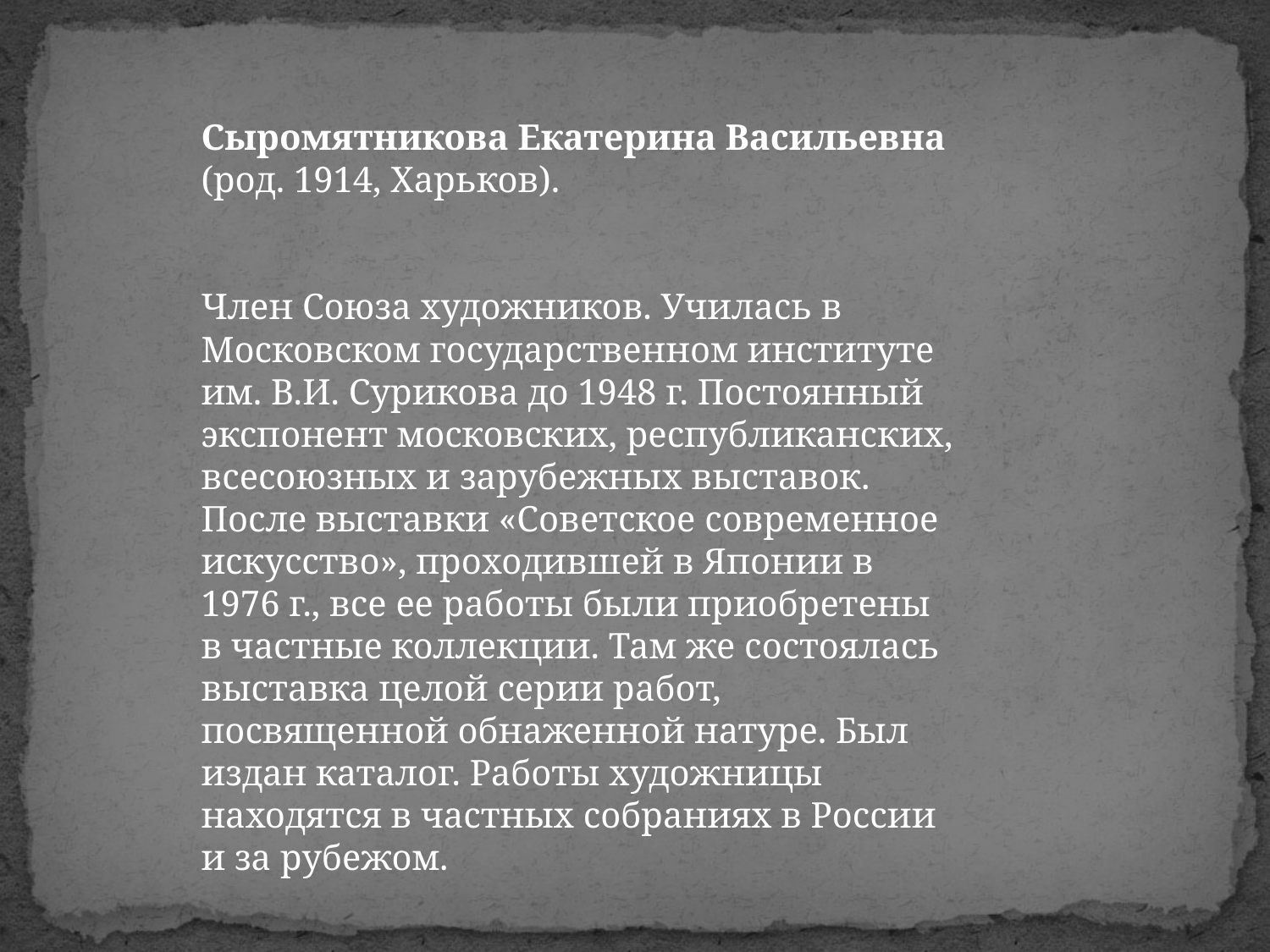

Сыромятникова Екатерина Васильевна (род. 1914, Харьков).

Член Союза художников. Училась в Московском государственном институте им. В.И. Сурикова до 1948 г. Постоянный экспонент московских, республиканских, всесоюзных и зарубежных выставок. После выставки «Советское современное искусство», проходившей в Японии в 1976 г., все ее работы были приобретены в частные коллекции. Там же состоялась выставка целой серии работ, посвященной обнаженной натуре. Был издан каталог. Работы художницы находятся в частных собраниях в России и за рубежом.